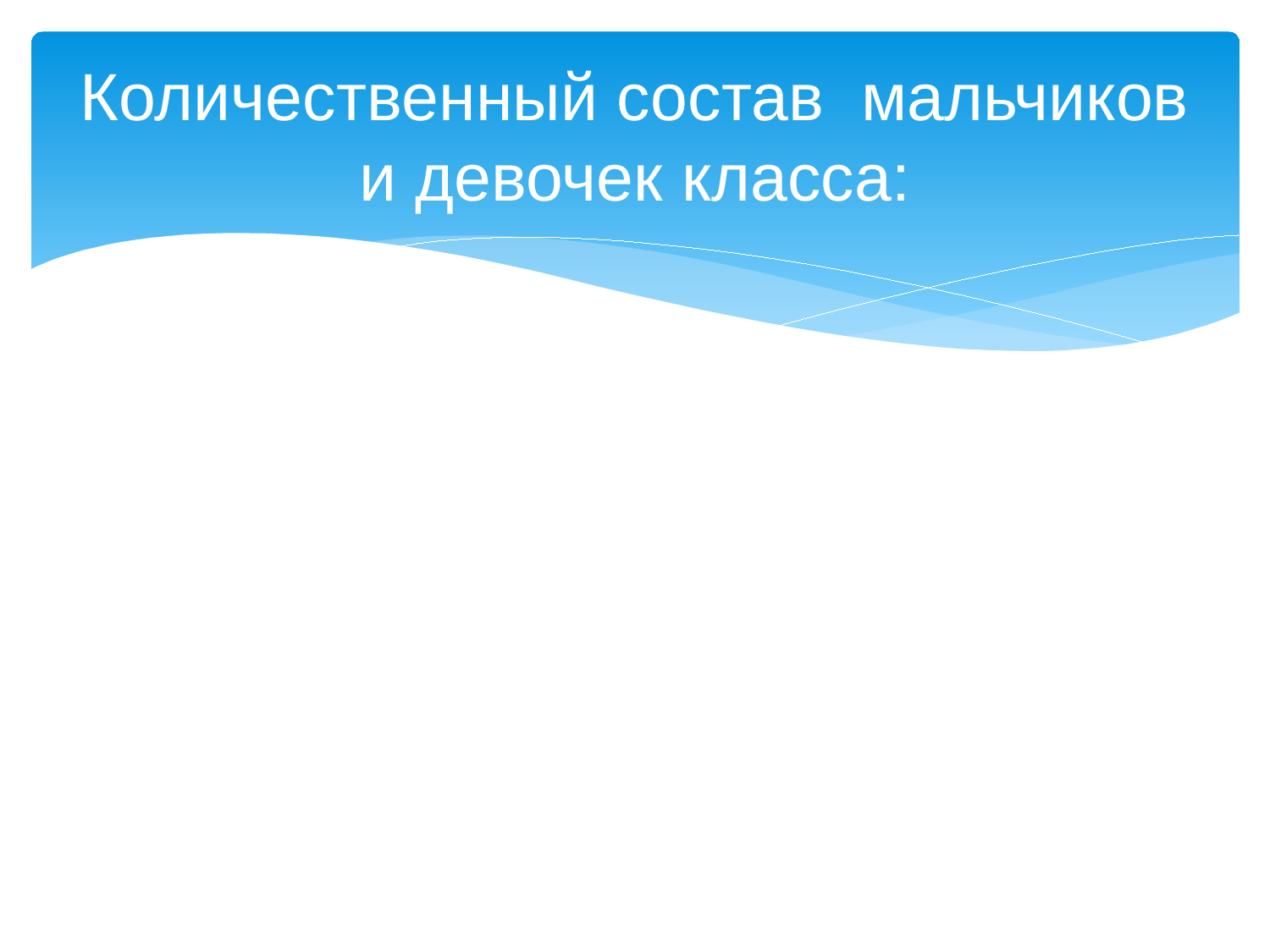

# Количественный состав  мальчиков и девочек класса: